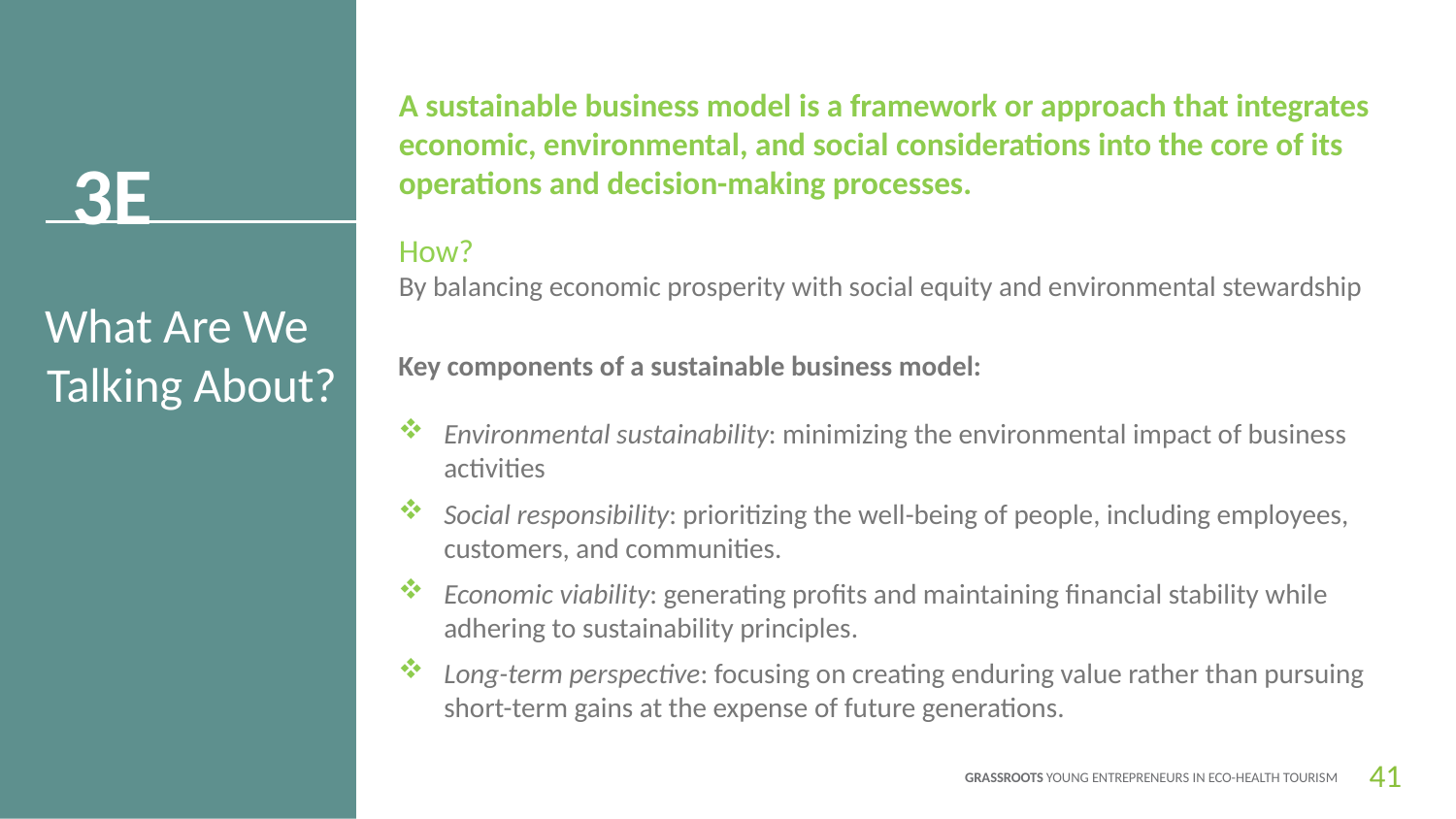

A sustainable business model is a framework or approach that integrates economic, environmental, and social considerations into the core of its operations and decision-making processes.

How?
By balancing economic prosperity with social equity and environmental stewardship

3E
What Are We Talking About?

Key components of a sustainable business model:

Environmental sustainability: minimizing the environmental impact of business activities
Social responsibility: prioritizing the well-being of people, including employees, customers, and communities.
Economic viability: generating profits and maintaining financial stability while adhering to sustainability principles.
Long-term perspective: focusing on creating enduring value rather than pursuing short-term gains at the expense of future generations.

41